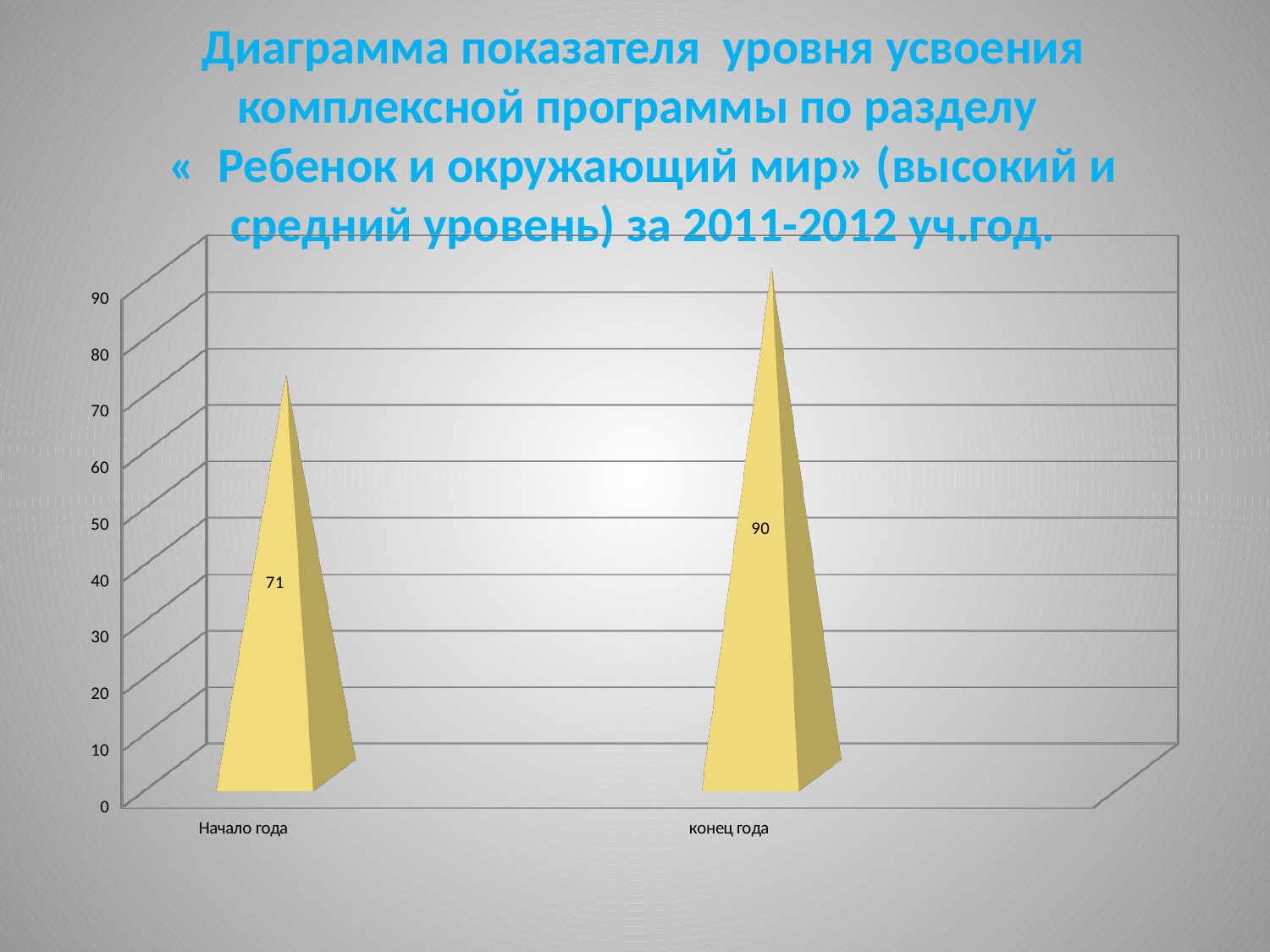

# Диаграмма показателя  уровня усвоения комплексной программы по разделу «  Ребенок и окружающий мир» (высокий и средний уровень) за 2011-2012 уч.год.

[unsupported chart]